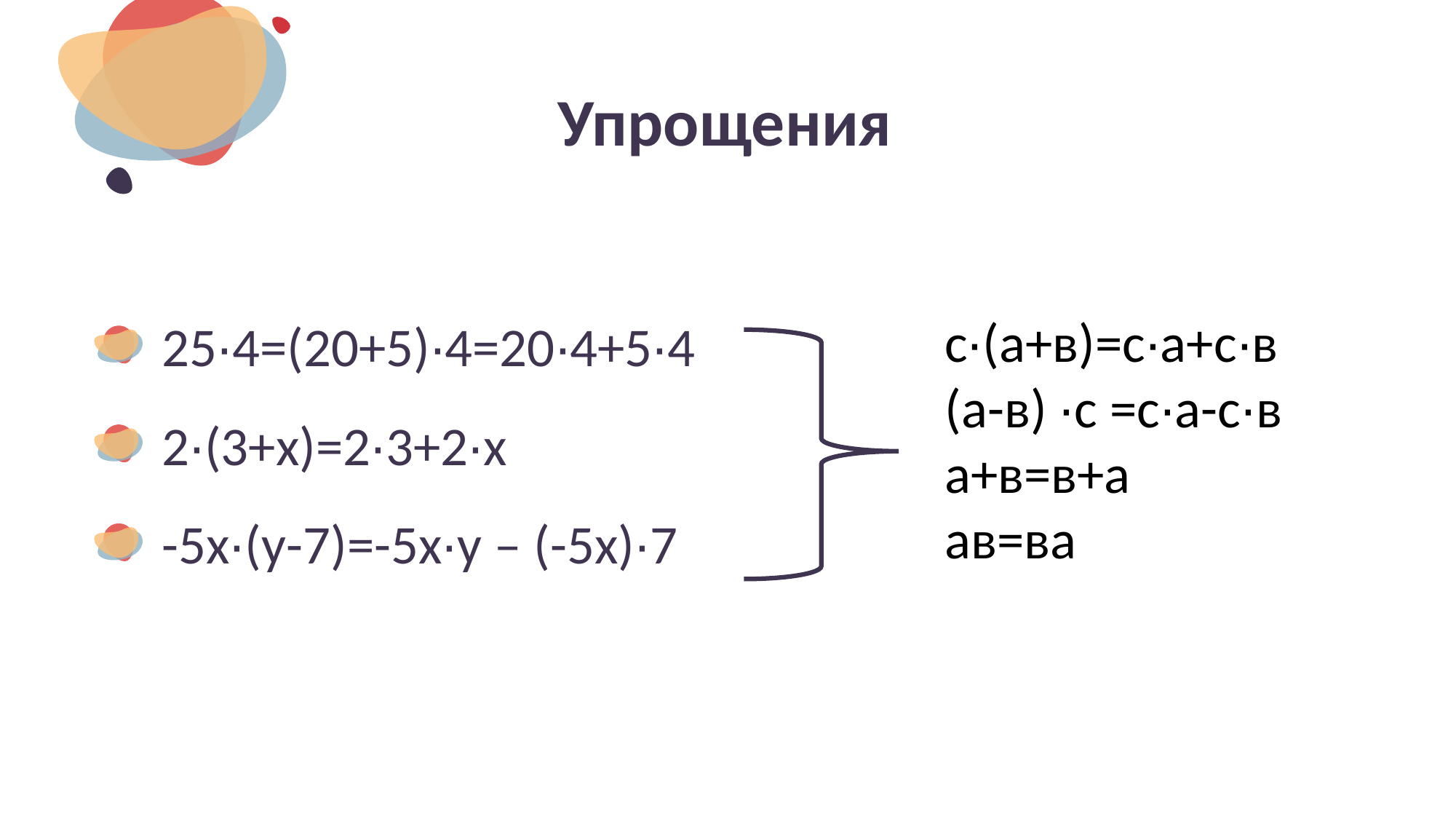

# Упрощения
с∙(а+в)=с∙а+с∙в
(а-в) ∙с =с∙а-с∙в
а+в=в+а
ав=ва

25∙4=(20+5)∙4=20∙4+5∙4
2∙(3+х)=2∙3+2∙х
-5х∙(у-7)=-5х∙у – (-5х)∙7